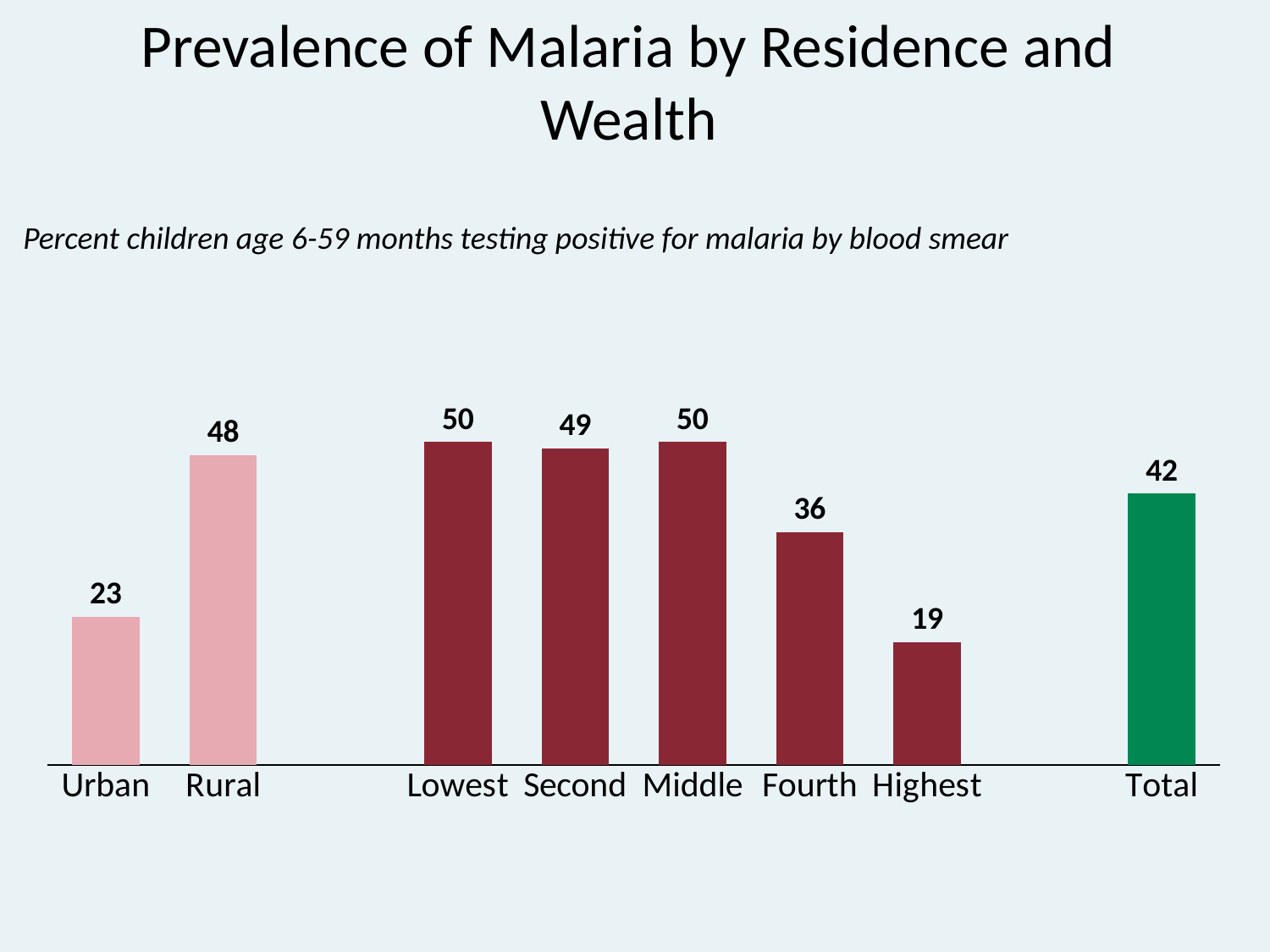

# Prevalence of Malaria by Residence and Wealth
Percent children age 6-59 months testing positive for malaria by blood smear

### Chart

| Category |  |
|---|---|
| Urban | 23.0 |
| Rural | 48.0 |
|  | None |
| Lowest | 50.0 |
| Second | 49.0 |
| Middle | 50.0 |
| Fourth | 36.0 |
| Highest | 19.0 |
|  | None |
| Total | 42.0 |